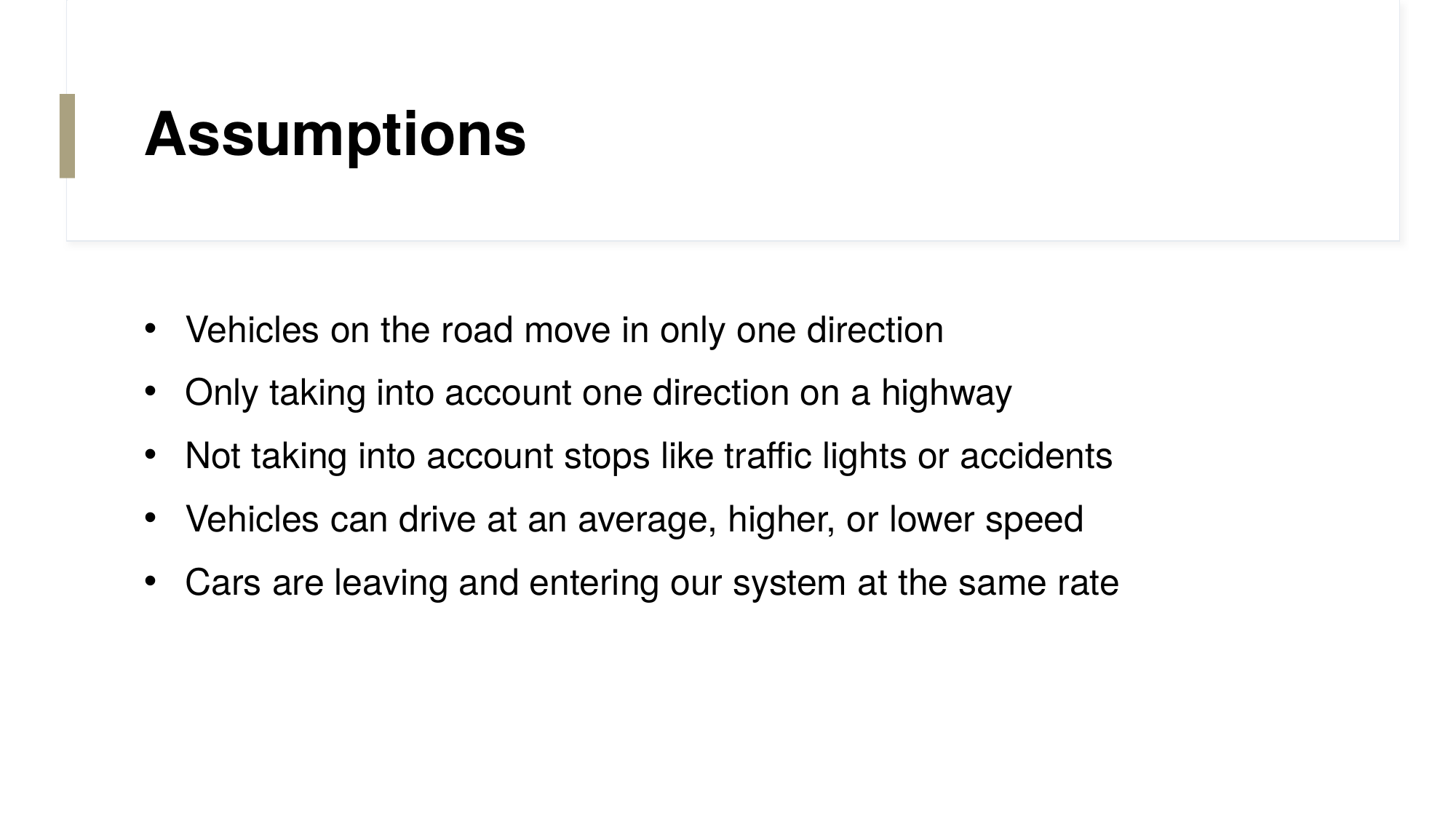

# Assumptions
Vehicles on the road move in only one direction
Only taking into account one direction on a highway
Not taking into account stops like traffic lights or accidents
Vehicles can drive at an average, higher, or lower speed
Cars are leaving and entering our system at the same rate